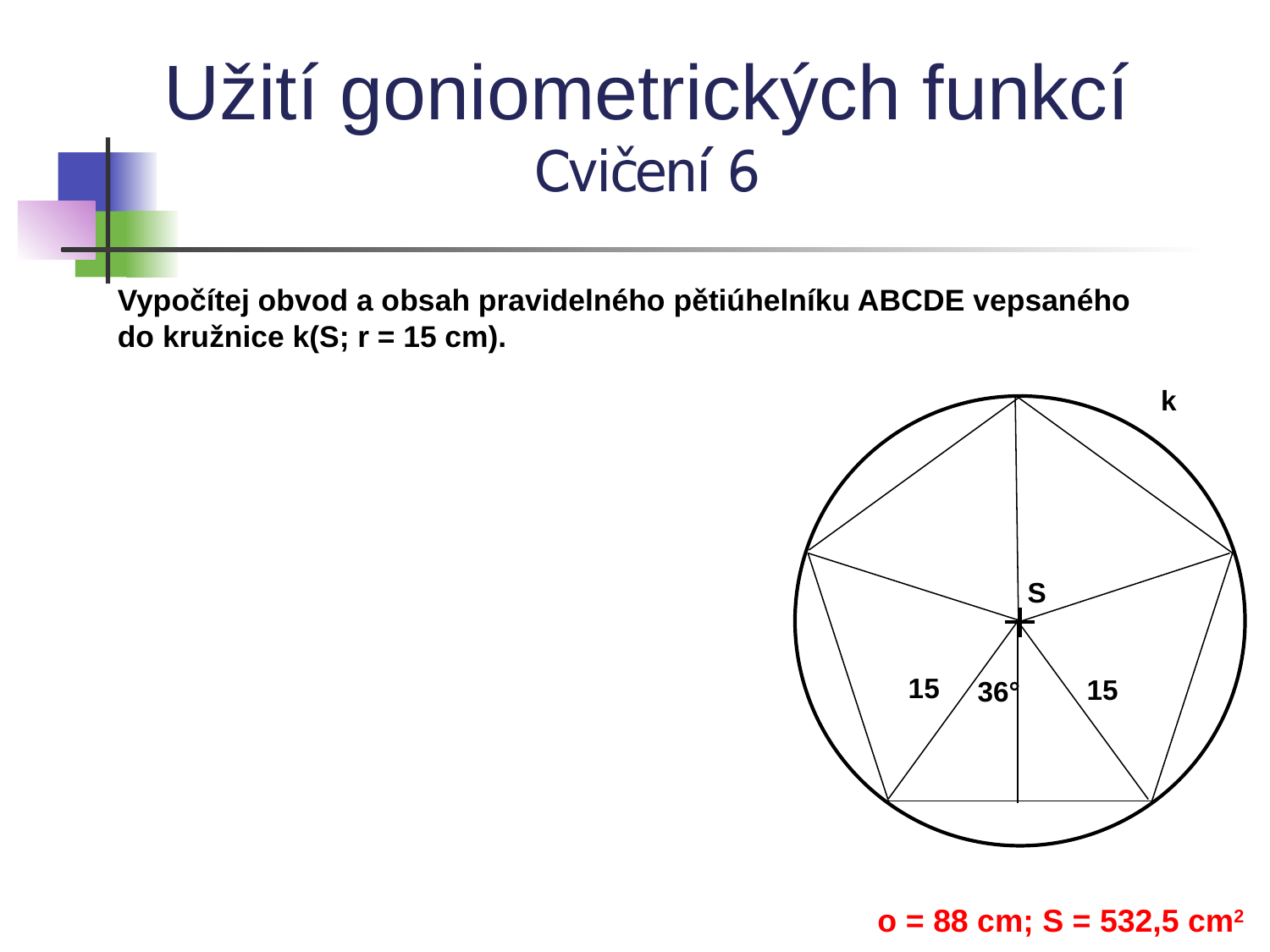

Užití goniometrických funkcí
Cvičení 6
Vypočítej obvod a obsah pravidelného pětiúhelníku ABCDE vepsaného do kružnice k(S; r = 15 cm).
k

S
15
15
36°
o = 88 cm; S = 532,5 cm2